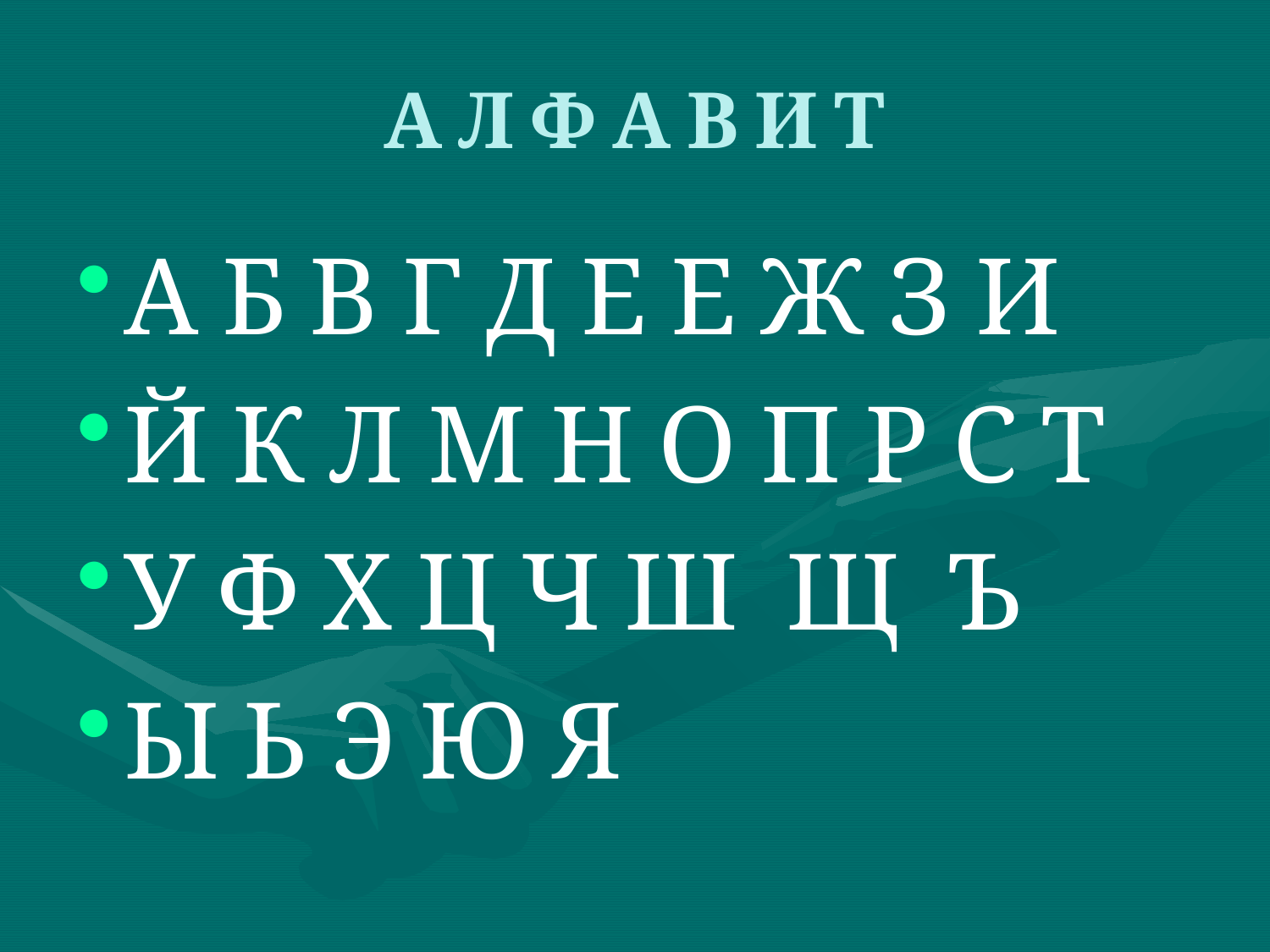

# А Л Ф А В И Т
А Б В Г Д Е Е Ж З И
Й К Л М Н О П Р С Т
У Ф Х Ц Ч Ш  Щ  Ъ
Ы Ь Э Ю Я